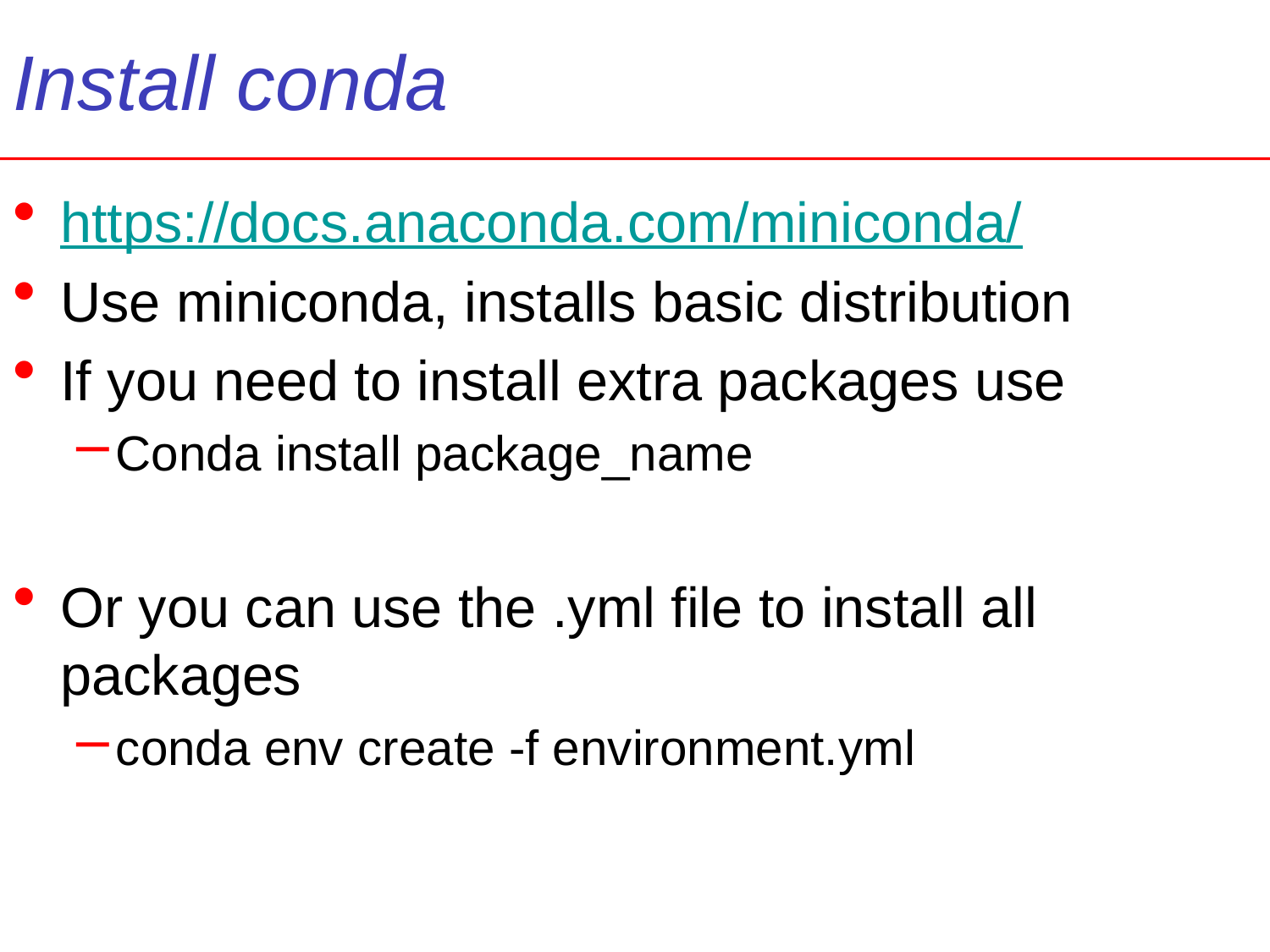

# Install conda
https://docs.anaconda.com/miniconda/
Use miniconda, installs basic distribution
If you need to install extra packages use
Conda install package_name

Or you can use the .yml file to install all packages
conda env create -f environment.yml